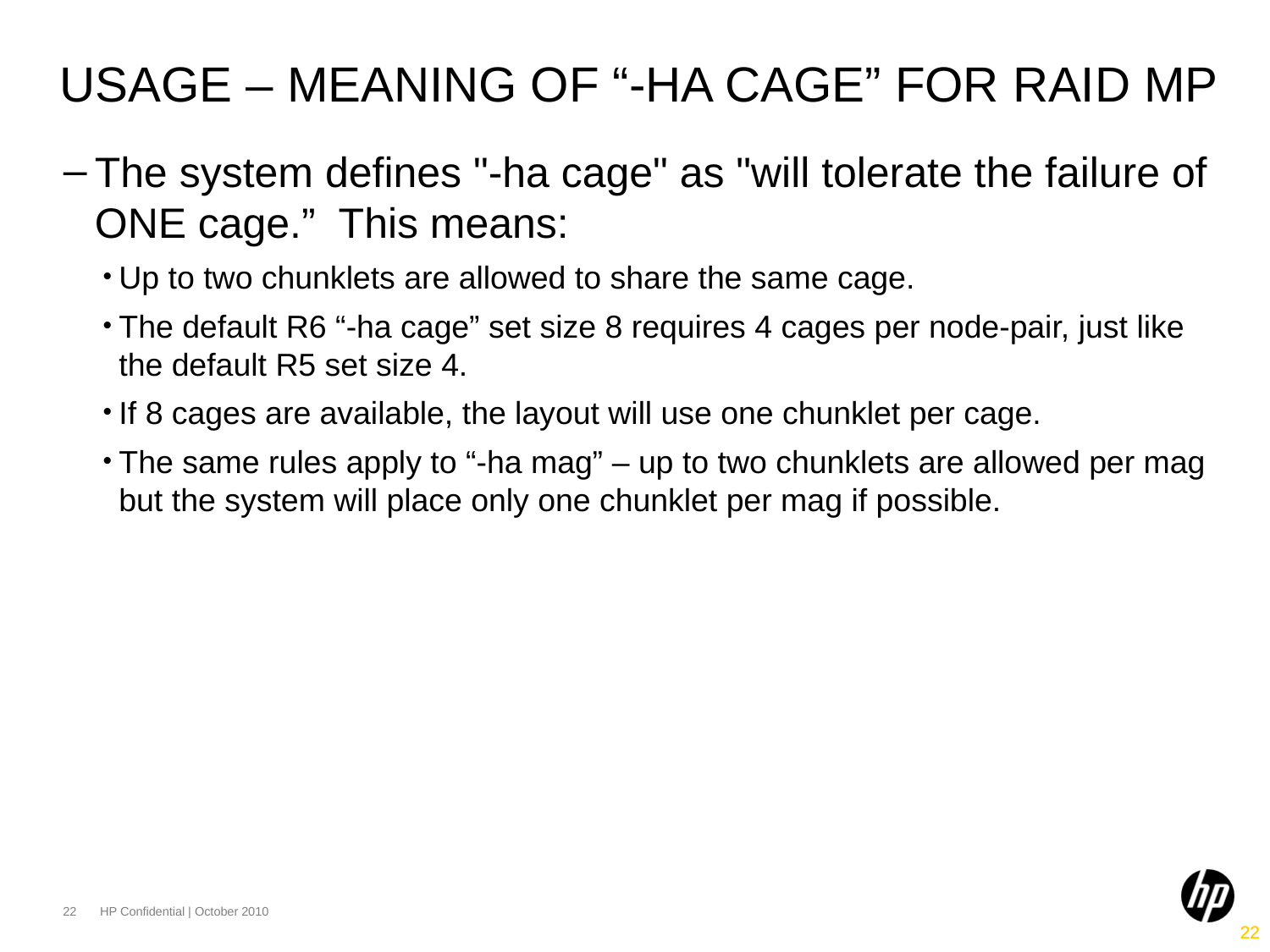

# Usage – Meaning of “-ha cage” For RAID MP
The system defines "-ha cage" as "will tolerate the failure of ONE cage.”  This means:
Up to two chunklets are allowed to share the same cage.
The default R6 “-ha cage” set size 8 requires 4 cages per node-pair, just like the default R5 set size 4.
If 8 cages are available, the layout will use one chunklet per cage.
The same rules apply to “-ha mag” – up to two chunklets are allowed per mag but the system will place only one chunklet per mag if possible.
22
22